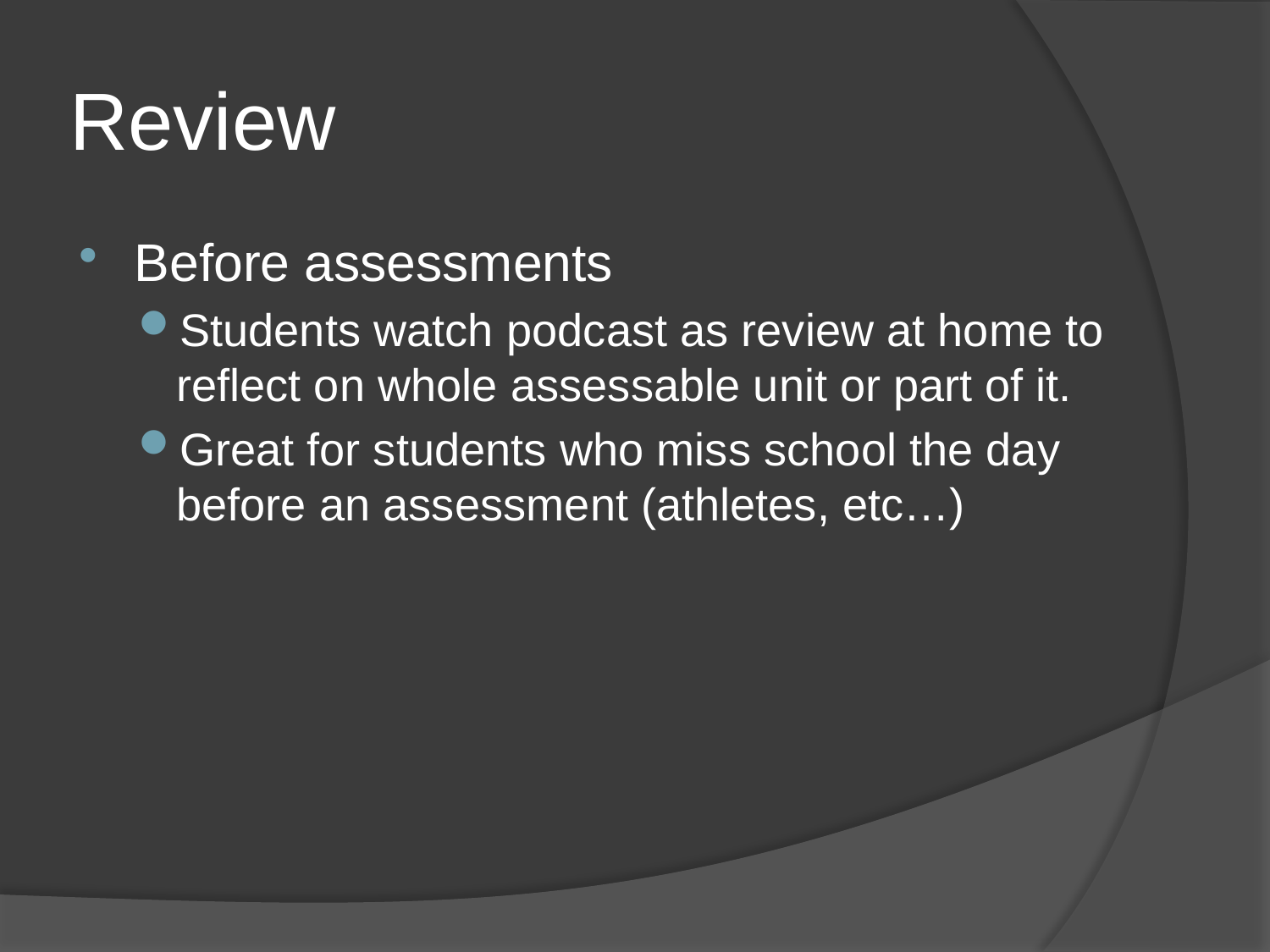

# Review
Before assessments
Students watch podcast as review at home to reflect on whole assessable unit or part of it.
Great for students who miss school the day before an assessment (athletes, etc…)